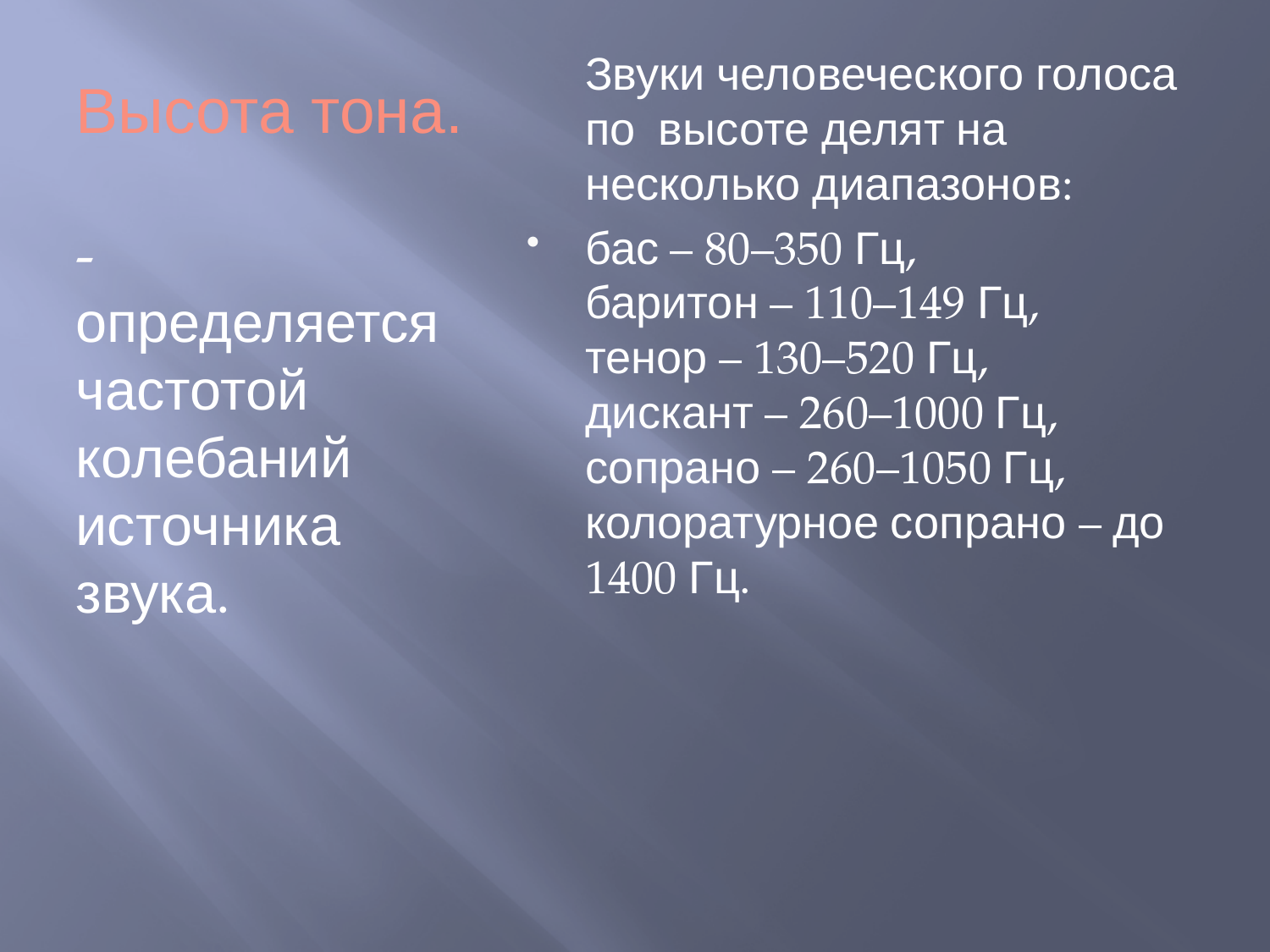

# Высота тона.
     Звуки человеческого голоса по  высоте делят на несколько диапазонов:
бас – 80–350 Гц,
баритон – 110–149 Гц,
тенор – 130–520 Гц,
дискант – 260–1000 Гц,
сопрано – 260–1050 Гц,
колоратурное сопрано – до 1400 Гц.

- определяется частотой колебаний источника звука.